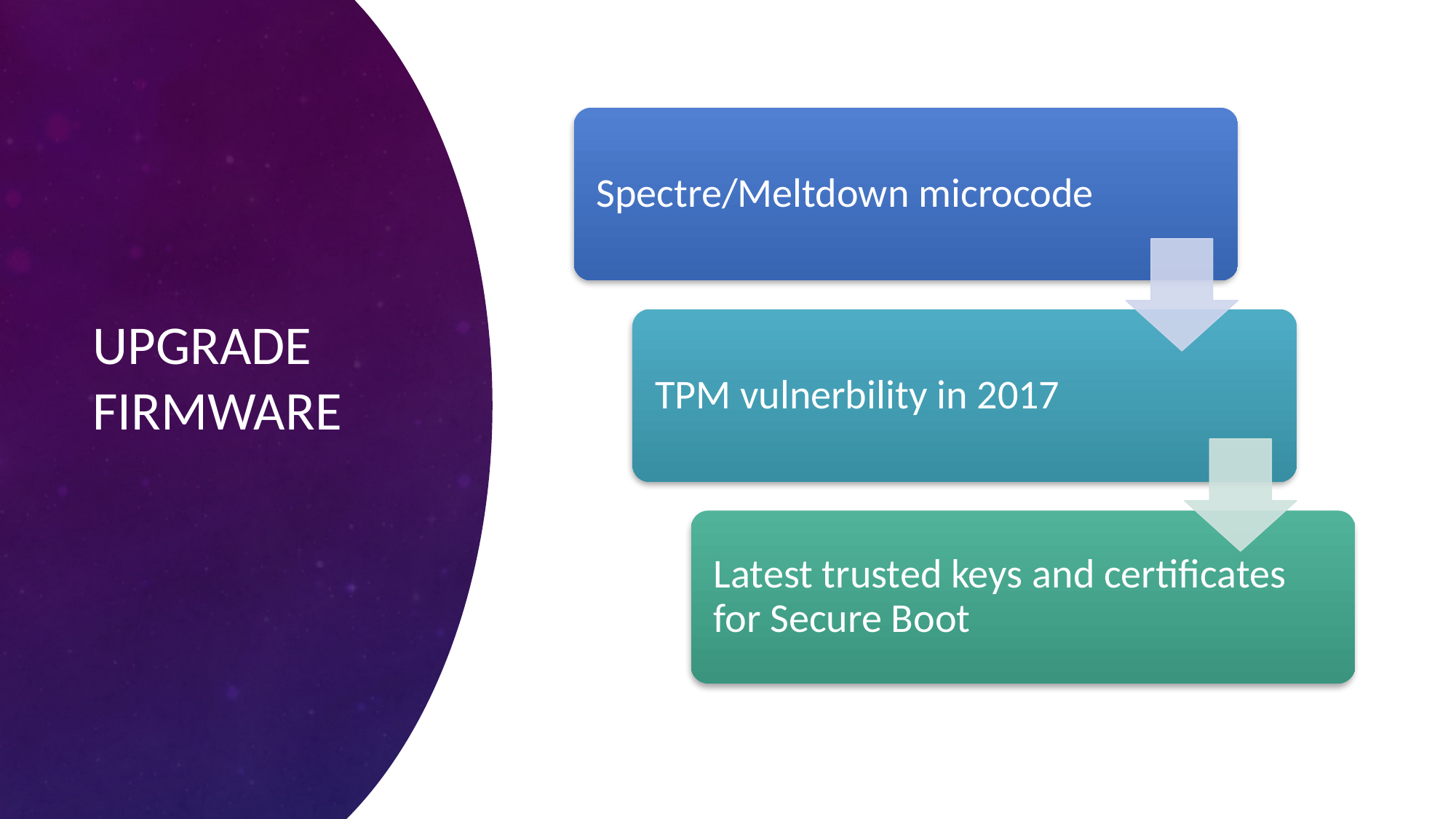

# Upgrade Firmware
Spectre/Meltdown microcode
TPM vulnerbility in 2017
Latest trusted keys and certificates for Secure Boot